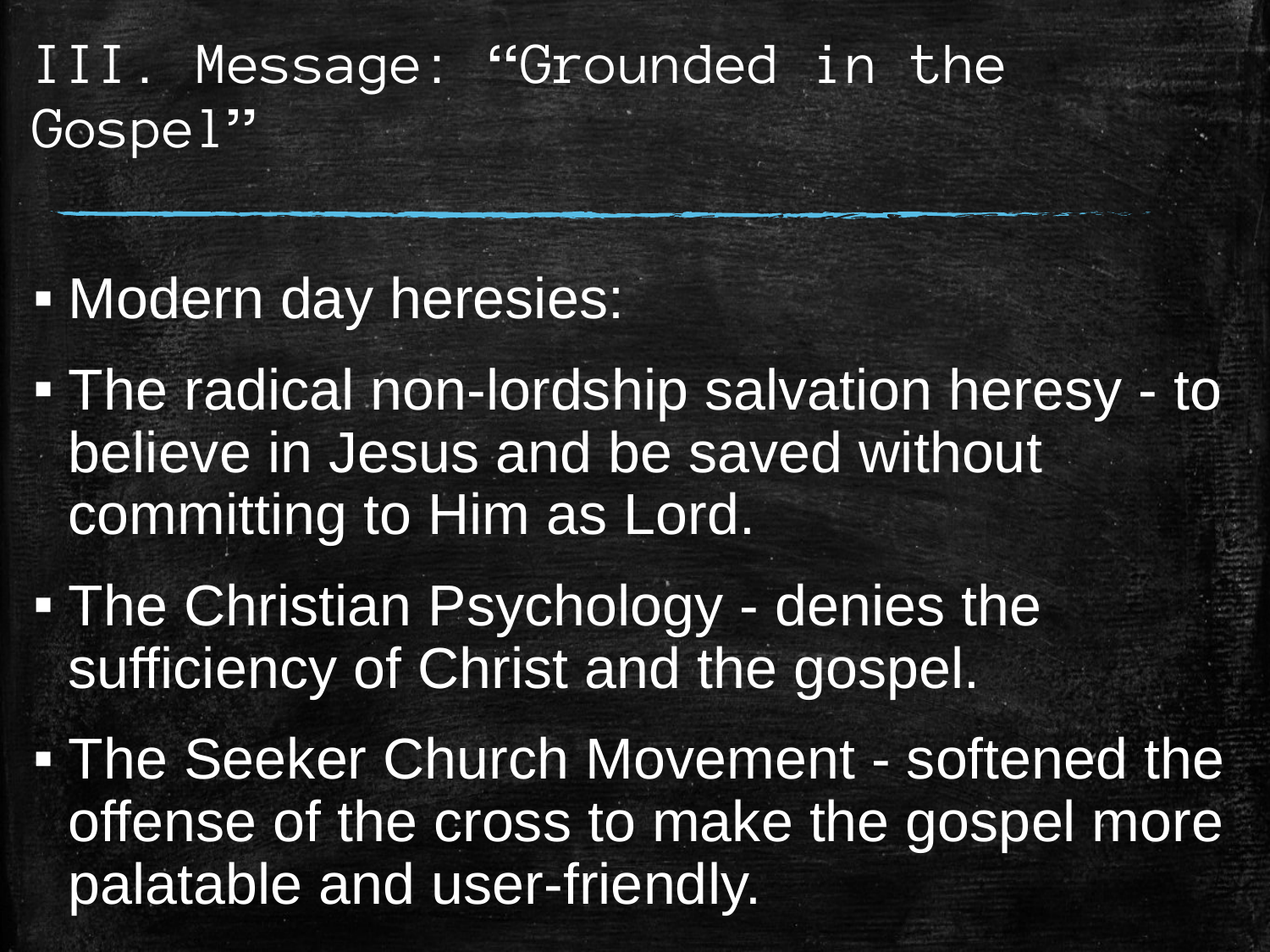

# III. Message: “Grounded in the Gospel”
Modern day heresies:
The radical non-lordship salvation heresy - to believe in Jesus and be saved without committing to Him as Lord.
The Christian Psychology - denies the sufficiency of Christ and the gospel.
The Seeker Church Movement - softened the offense of the cross to make the gospel more palatable and user-friendly.